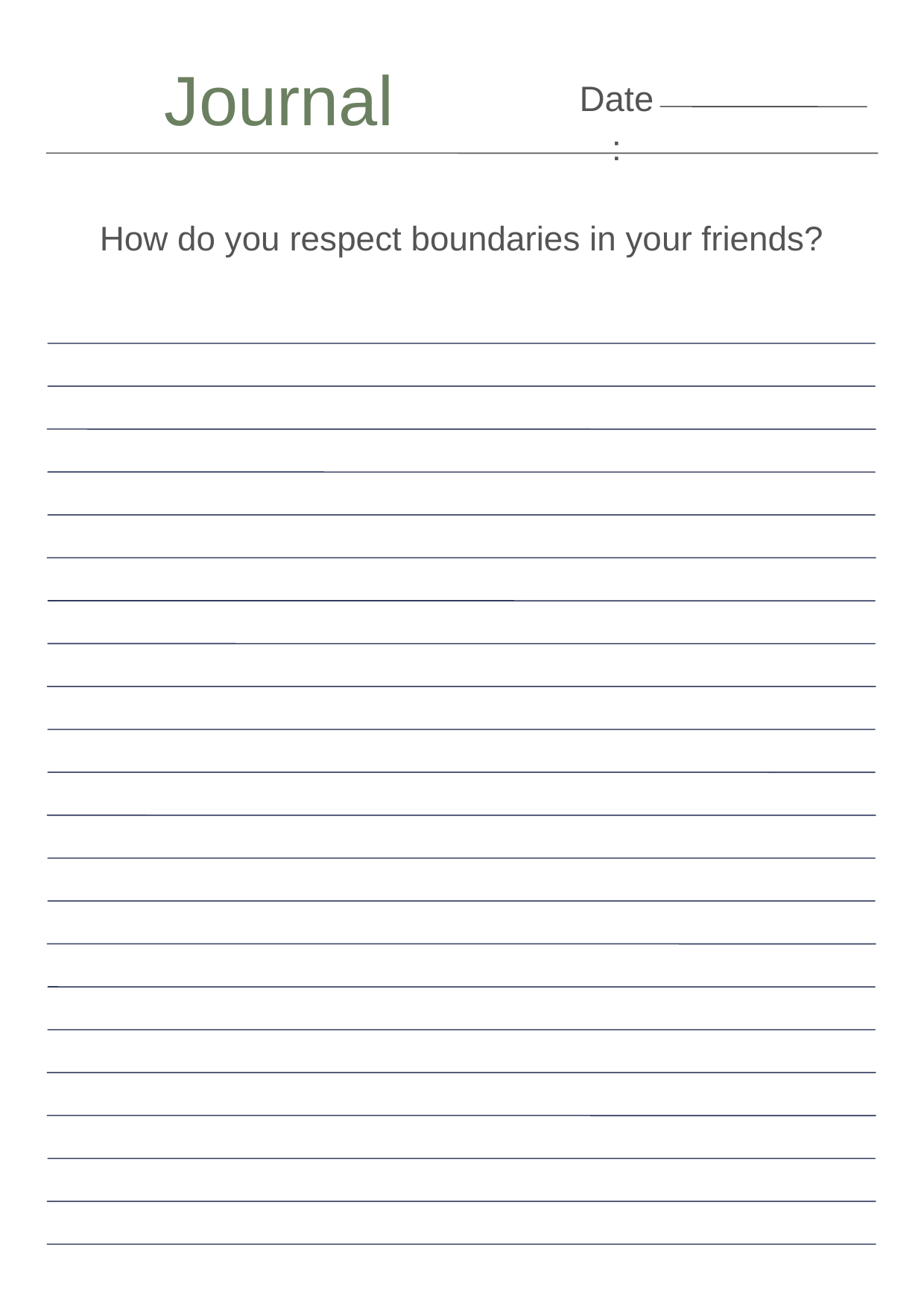

Journal
Date:

How do you respect boundaries in your friends?